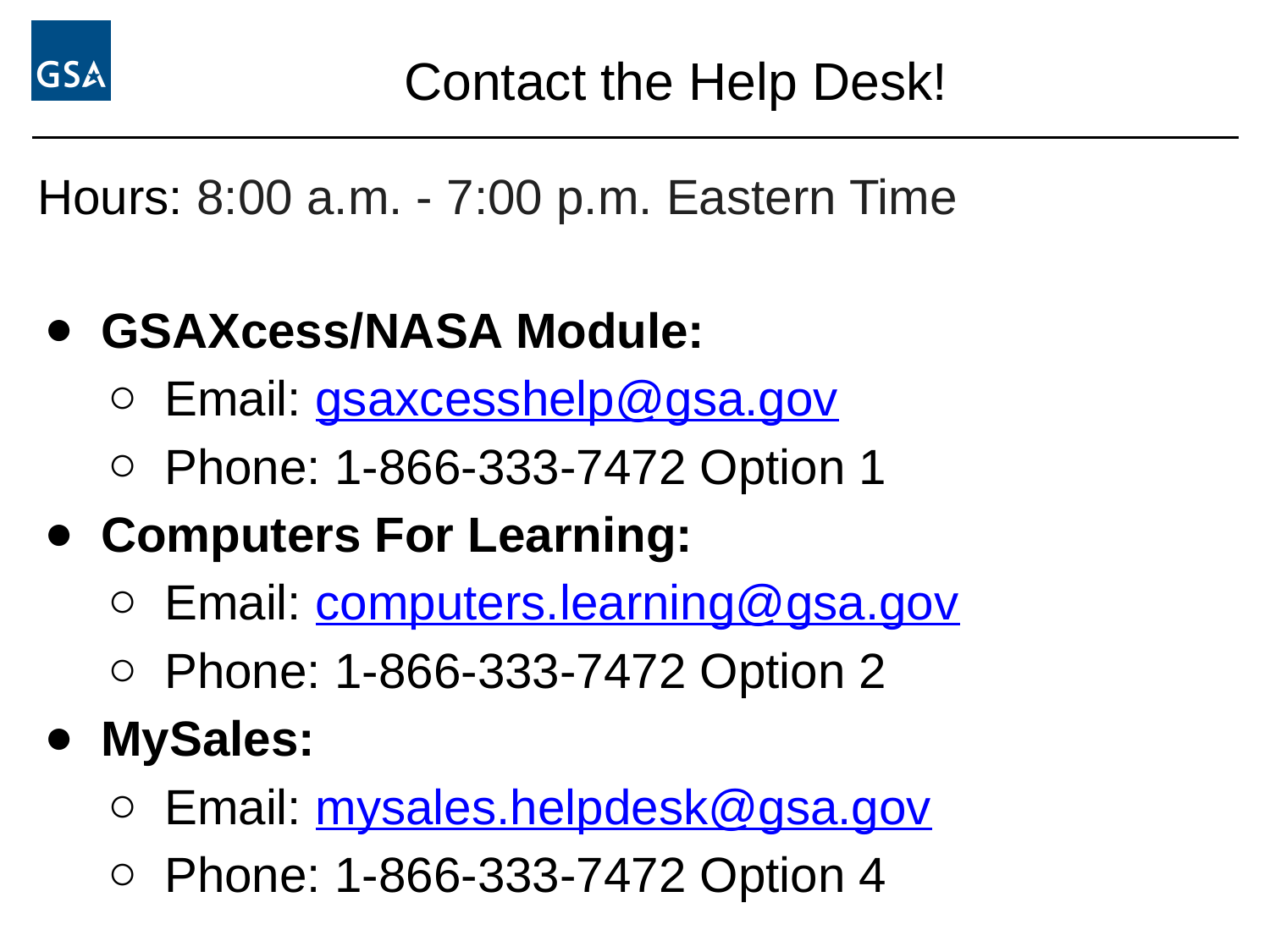

# Contact the Help Desk!
Hours: 8:00 a.m. - 7:00 p.m. Eastern Time

GSAXcess/NASA Module:
Email: gsaxcesshelp@gsa.gov
Phone: 1-866-333-7472 Option 1
Computers For Learning:
Email: computers.learning@gsa.gov
Phone: 1-866-333-7472 Option 2
MySales:
Email: mysales.helpdesk@gsa.gov
Phone: 1-866-333-7472 Option 4